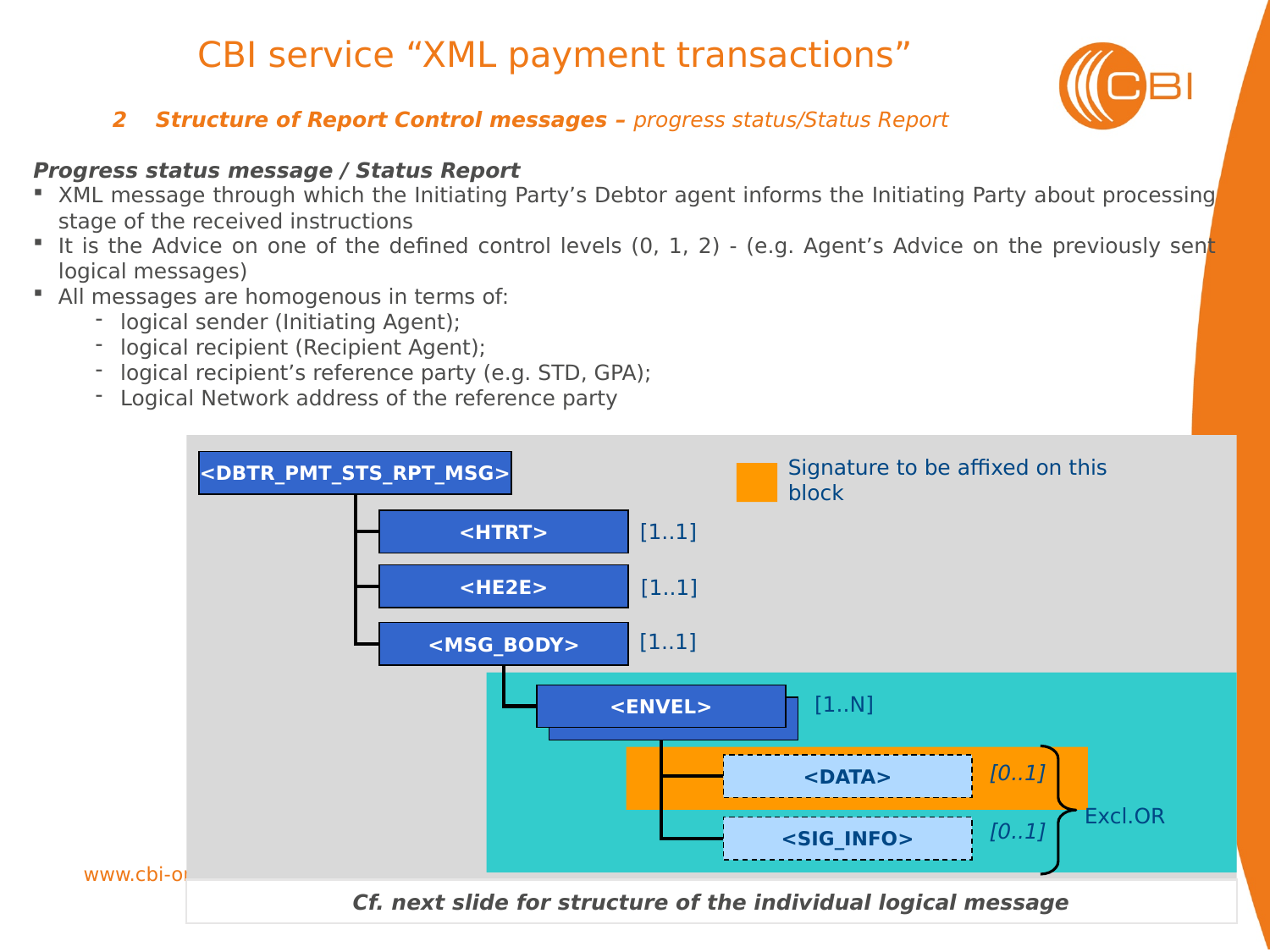

CBI service “XML payment transactions”
2	Structure of Report Control messages – progress status/Status Report
Progress status message / Status Report
XML message through which the Initiating Party’s Debtor agent informs the Initiating Party about processing stage of the received instructions
It is the Advice on one of the defined control levels (0, 1, 2) - (e.g. Agent’s Advice on the previously sent logical messages)
All messages are homogenous in terms of:
logical sender (Initiating Agent);
logical recipient (Recipient Agent);
logical recipient’s reference party (e.g. STD, GPA);
Logical Network address of the reference party

Signature to be affixed on this block
<DBTR_PMT_STS_RPT_MSG>

<HTRT>
[1..1]
<HE2E>
[1..1]
<MSG_BODY>
[1..1]

<ENVEL>
[1..N]
<ENVEL>

[0..1]
<DATA>
Excl.OR
[0..1]
<SIG_INFO>
Cf. next slide for structure of the individual logical message